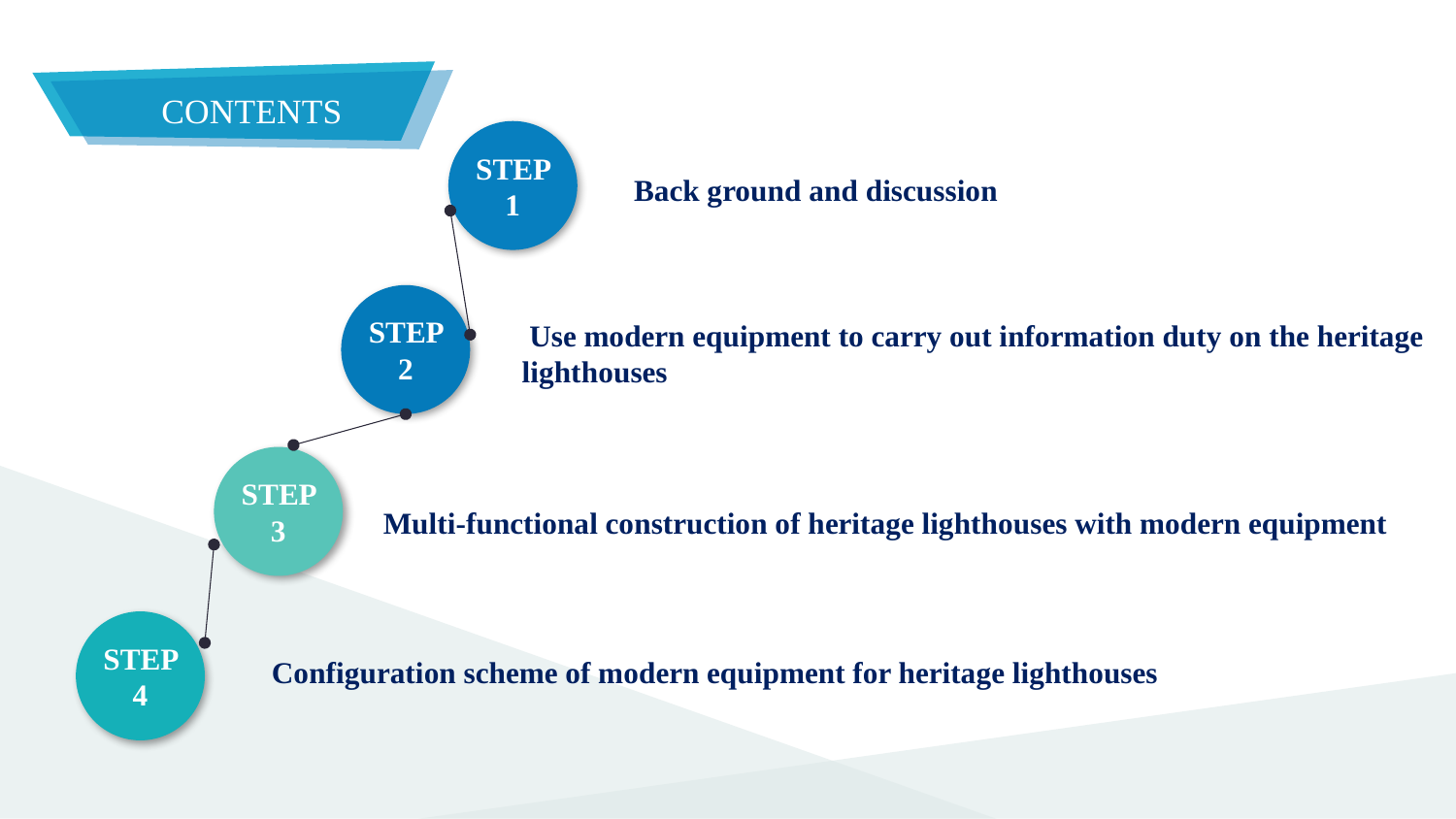

CONTENTS
STEP 1
Back ground and discussion
STEP 2
 Use modern equipment to carry out information duty on the heritage lighthouses
STEP 3

Multi-functional construction of heritage lighthouses with modern equipment
STEP 4
Configuration scheme of modern equipment for heritage lighthouses